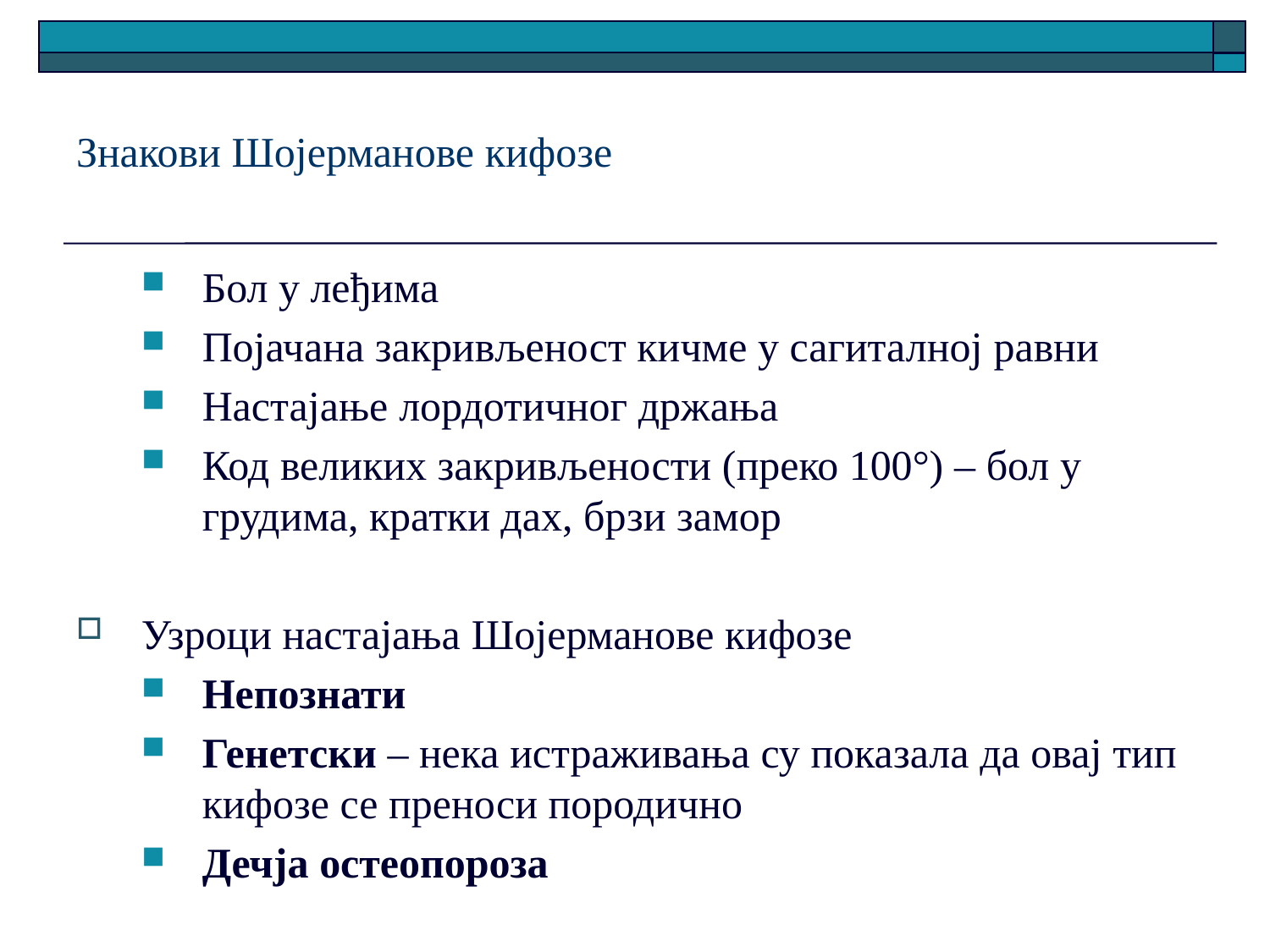

# Знакови Шојерманове кифозе
Бол у леђима
Појачана закривљеност кичме у сагиталној равни
Настајање лордотичног држања
Код великих закривљености (преко 100°) – бол у грудима, кратки дах, брзи замор

Узроци настајања Шојерманове кифозе
Непознати
Генетски – нека истраживања су показала да овај тип кифозе се преноси породично
Дечја остеопороза